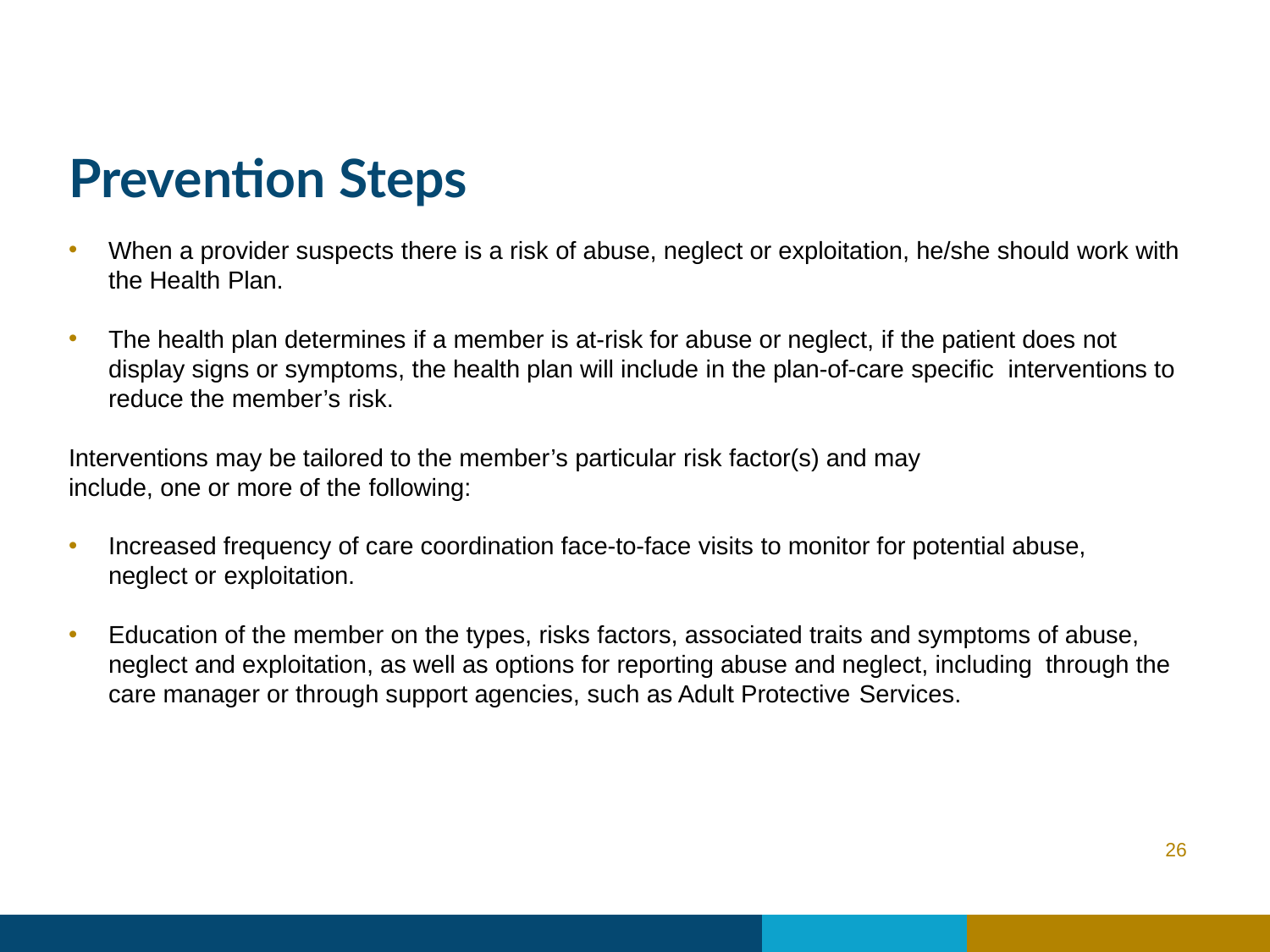

# Prevention Steps
When a provider suspects there is a risk of abuse, neglect or exploitation, he/she should work with the Health Plan.
The health plan determines if a member is at-risk for abuse or neglect, if the patient does not display signs or symptoms, the health plan will include in the plan-of-care specific  interventions to reduce the member’s risk.
Interventions may be tailored to the member’s particular risk factor(s) and may include, one or more of the following:
Increased frequency of care coordination face-to-face visits to monitor for potential abuse, neglect or exploitation.
Education of the member on the types, risks factors, associated traits and symptoms of abuse, neglect and exploitation, as well as options for reporting abuse and neglect, including  through the care manager or through support agencies, such as Adult Protective Services.
26